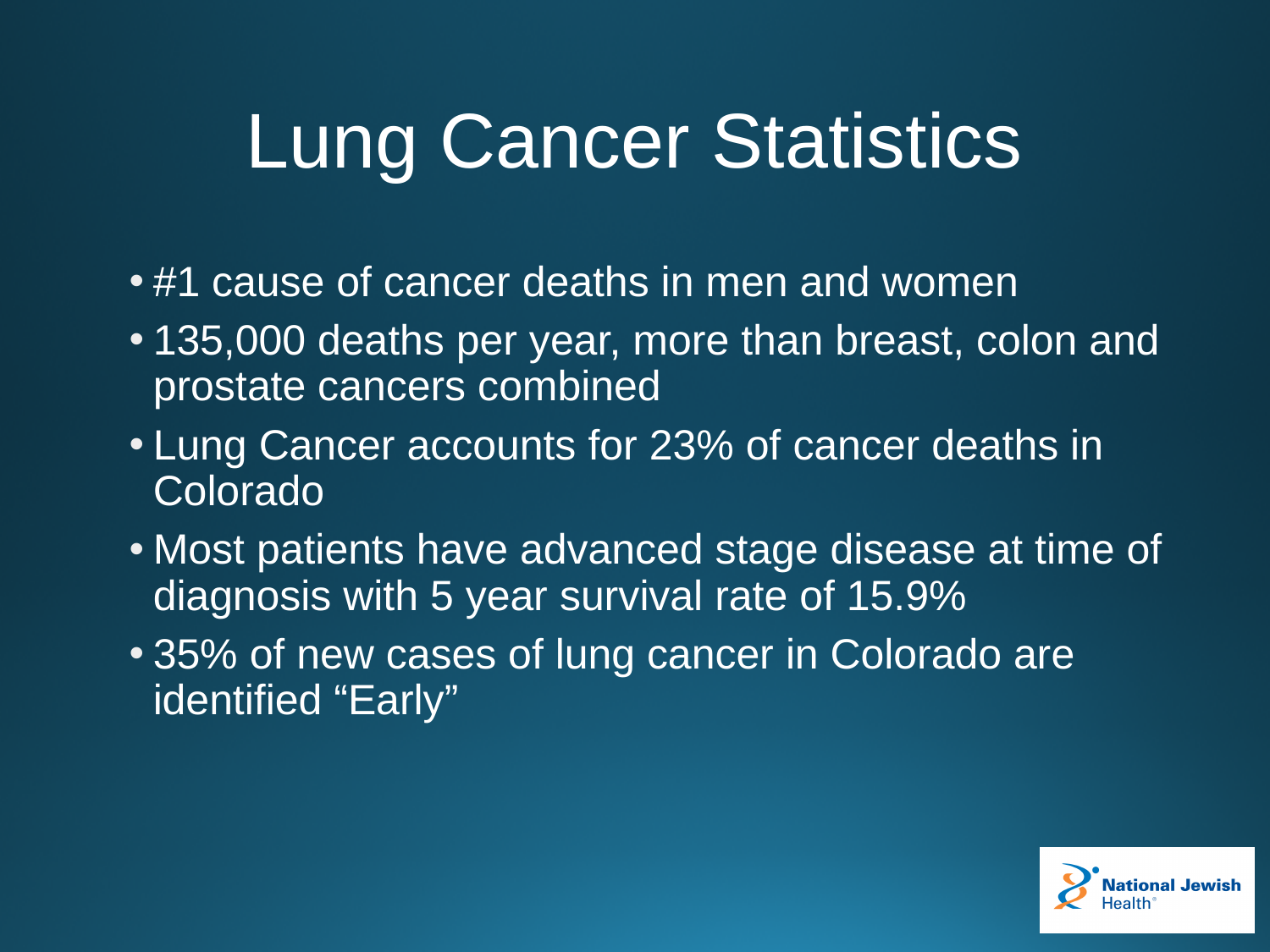

# Lung Cancer Statistics
#1 cause of cancer deaths in men and women
135,000 deaths per year, more than breast, colon and prostate cancers combined
Lung Cancer accounts for 23% of cancer deaths in Colorado
Most patients have advanced stage disease at time of diagnosis with 5 year survival rate of 15.9%
35% of new cases of lung cancer in Colorado are identified “Early”